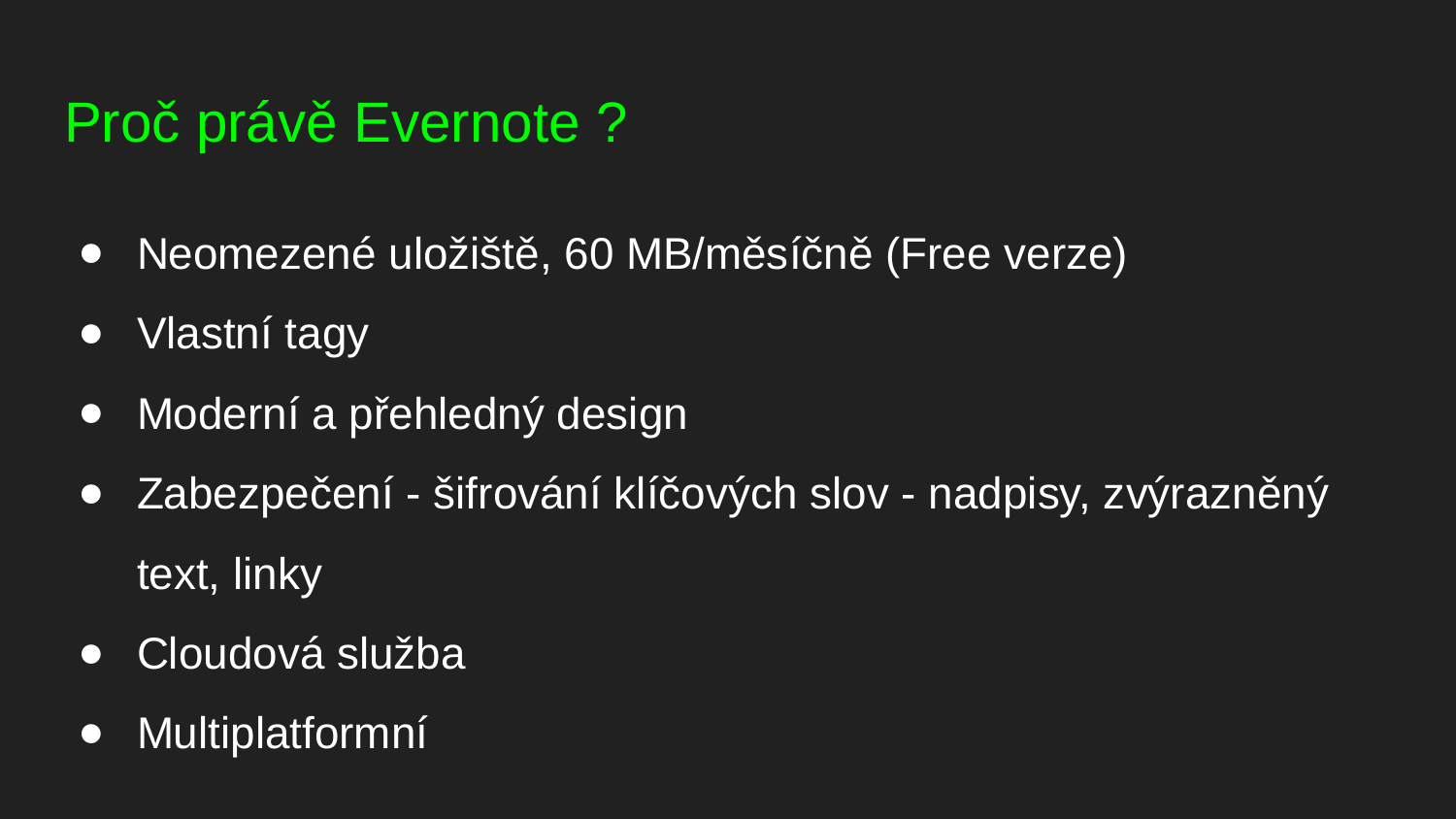

# Proč právě Evernote ?
Neomezené uložiště, 60 MB/měsíčně (Free verze)
Vlastní tagy
Moderní a přehledný design
Zabezpečení - šifrování klíčových slov - nadpisy, zvýrazněný text, linky
Cloudová služba
Multiplatformní